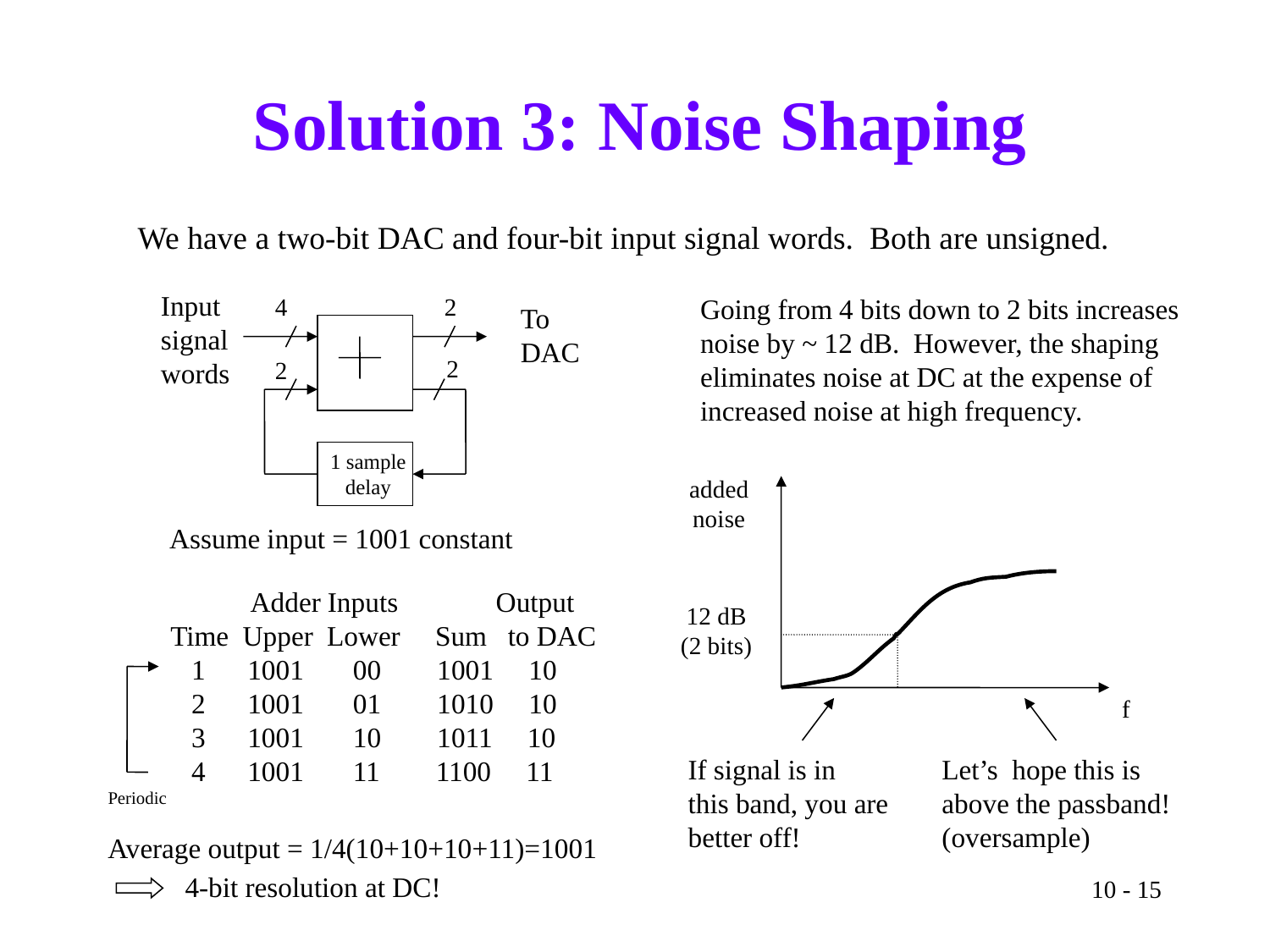

# Solution 3: Noise Shaping
We have a two-bit DAC and four-bit input signal words.  Both are unsigned.
Input
signal
words
4
2
To
DAC

2
2

1 sample
delay

Assume input = 1001 constant
Going from 4 bits down to 2 bits increases noise by ~ 12 dB.  However, the shaping eliminates noise at DC at the expense of  increased noise at high frequency.
added
noise

12 dB
(2 bits)

f
             Adder Inputs              Output
Time  Upper  Lower     Sum   to DAC
   1      1001       00        1001     10
   2      1001       01        1010     10
   3      1001       10        1011     10
   4      1001       11        1100     11

Periodic

If signal is in
this band, you are
better off!

Let’s  hope this is
above the passband!
(oversample)
Average output = 1/4(10+10+10+11)=1001
4-bit resolution at DC!

10 - 15